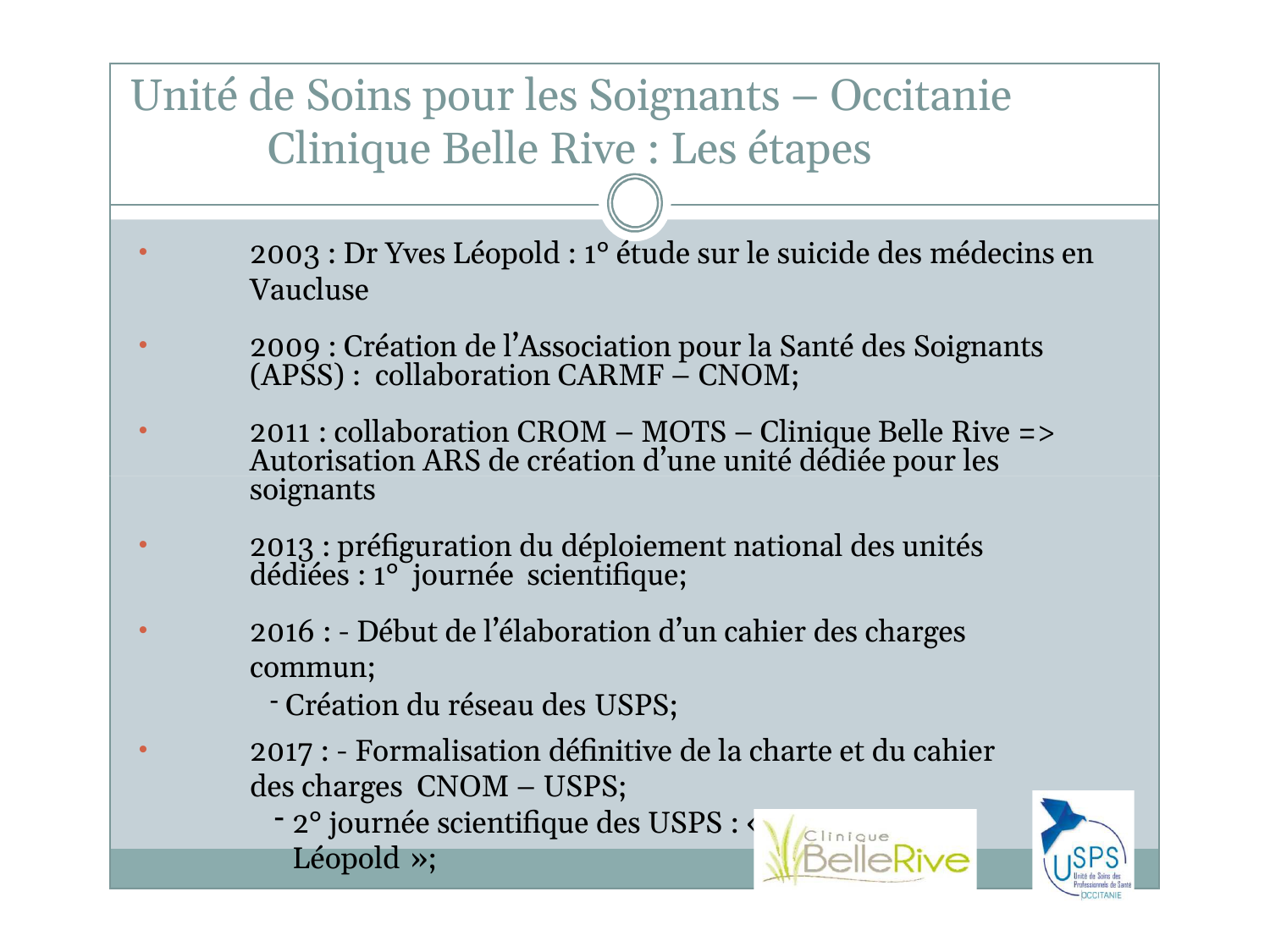

# Unité de Soins pour les Soignants – Occitanie  Clinique Belle Rive : Les étapes
2003 : Dr Yves Léopold : 1° étude sur le suicide des médecins en Vaucluse
2009 : Création de l’Association pour la Santé des Soignants (APSS) :  collaboration CARMF – CNOM;
2011 : collaboration CROM – MOTS – Clinique Belle Rive =>  Autorisation ARS de création d’une unité dédiée pour les soignants
2013 : préfiguration du déploiement national des unités dédiées : 1°  journée scientifique;
2016 : - Début de l’élaboration d’un cahier des charges commun;
Création du réseau des USPS;
2017 : - Formalisation définitive de la charte et du cahier des charges  CNOM – USPS;
2° journée scientifique des USPS : « Journée Yves Léopold »;